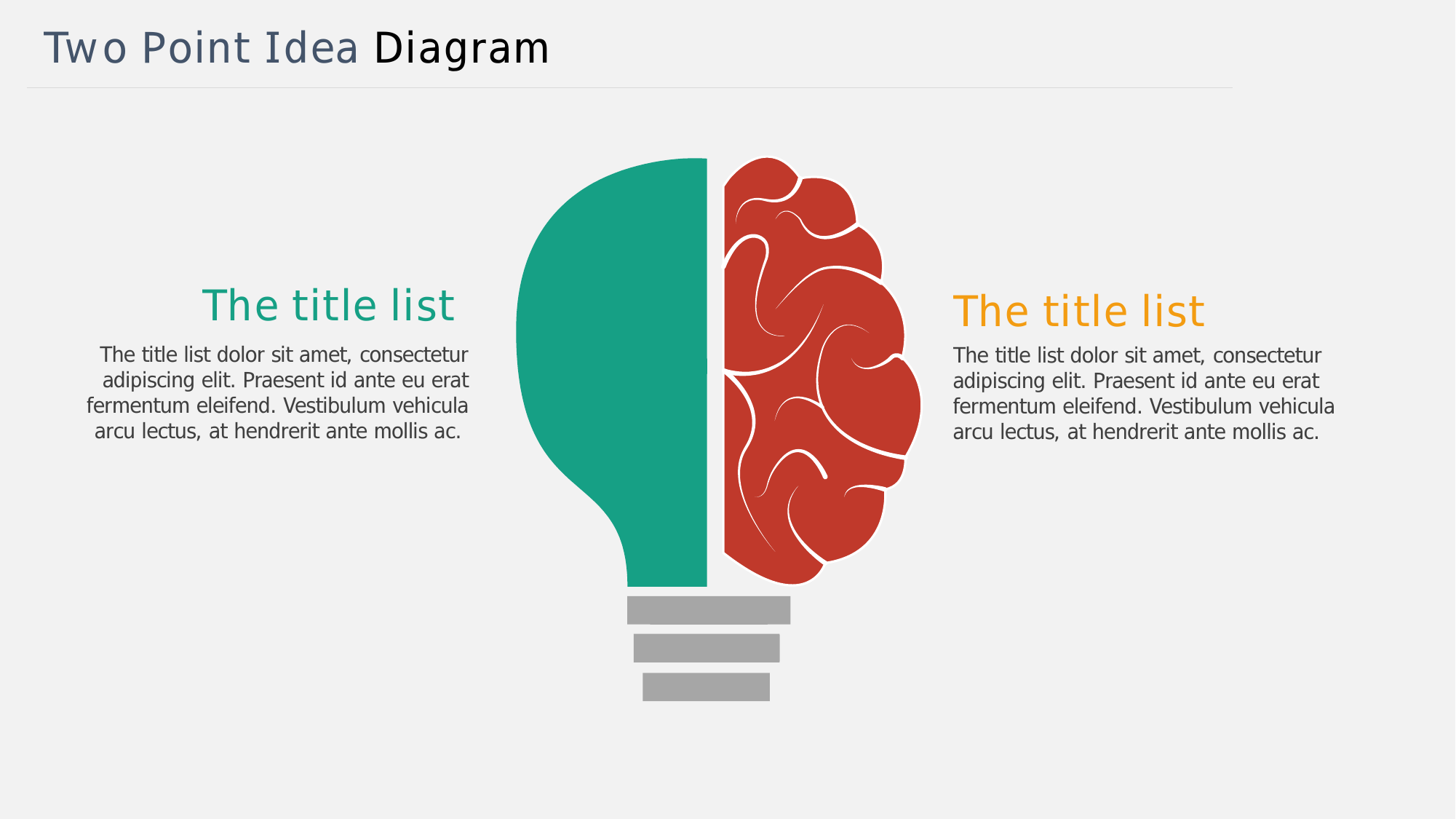

Two Point Idea Diagram

The title list
The title list
The title list dolor sit amet, consectetur adipiscing elit. Praesent id ante eu erat fermentum eleifend. Vestibulum vehicula arcu lectus, at hendrerit ante mollis ac.
The title list dolor sit amet, consectetur adipiscing elit. Praesent id ante eu erat fermentum eleifend. Vestibulum vehicula arcu lectus, at hendrerit ante mollis ac.